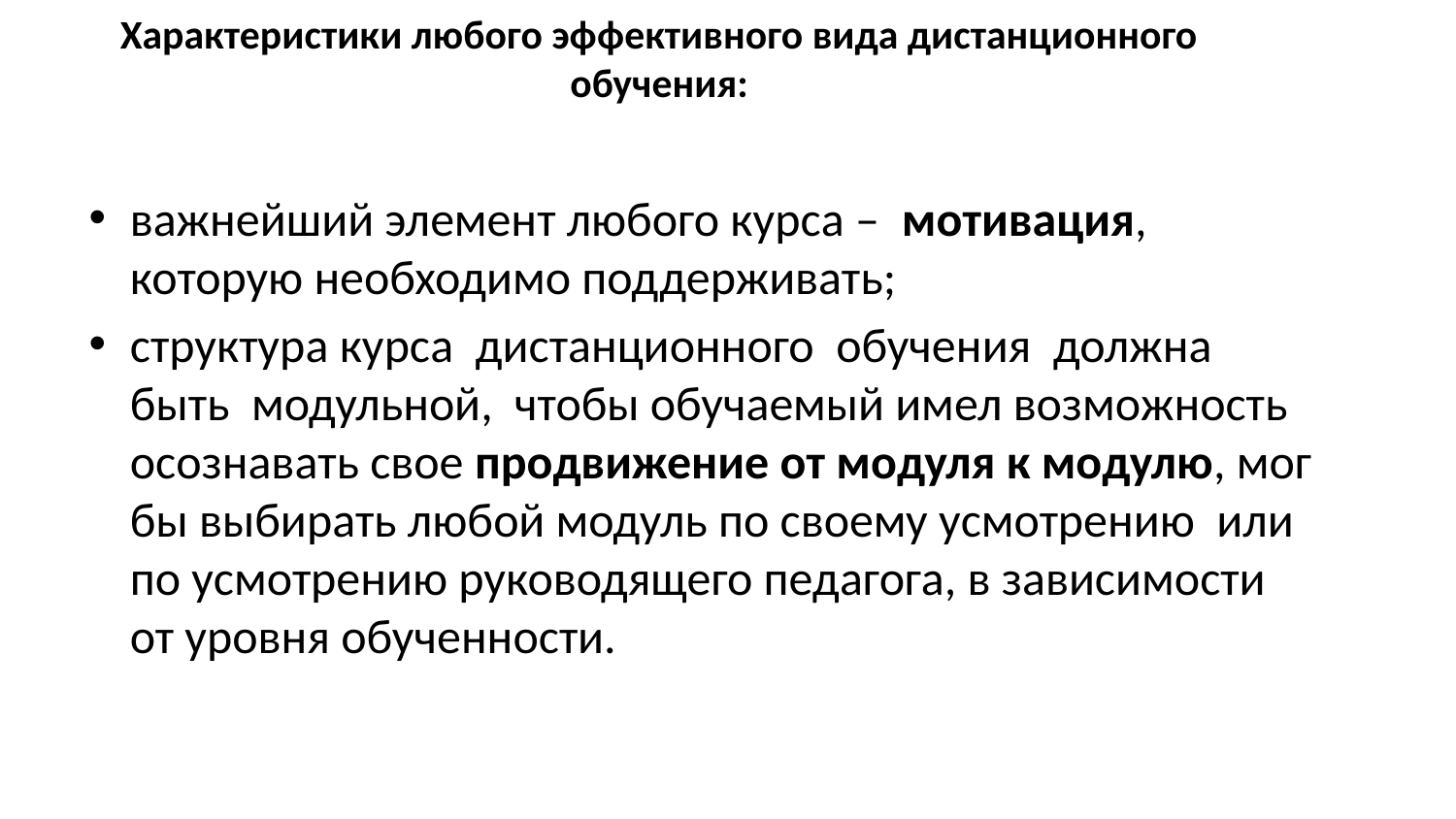

# Характеристики любого эффективного вида дистанционного обучения:
важнейший элемент любого курса –  мотивация, которую необходимо поддерживать;
структура курса  дистанционного  обучения  должна  быть  модульной,  чтобы обучаемый имел возможность осознавать свое продвижение от модуля к модулю, мог бы выбирать любой модуль по своему усмотрению  или  по усмотрению руководящего педагога, в зависимости  от уровня обученности.